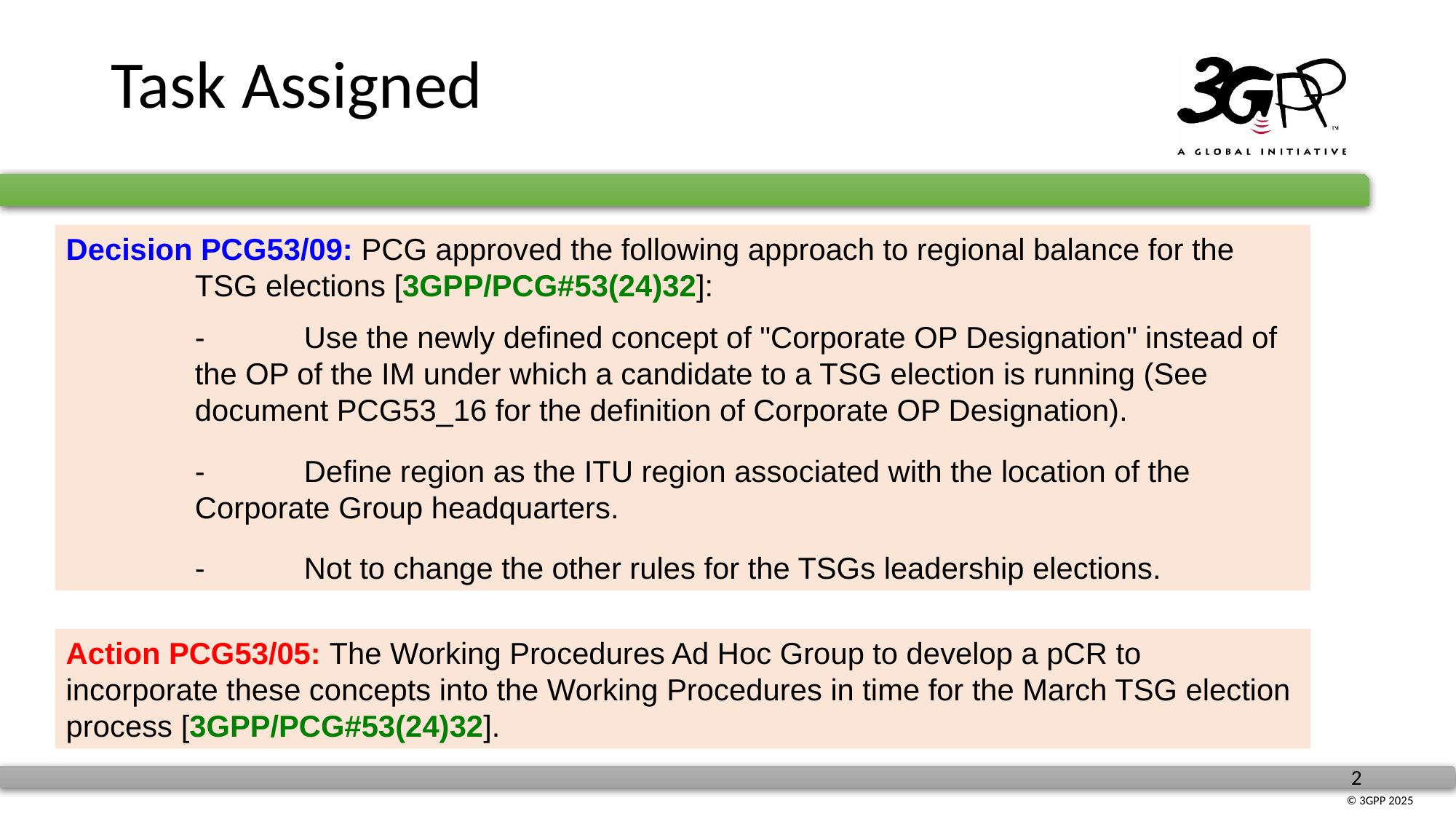

# Task Assigned
Decision PCG53/09: PCG approved the following approach to regional balance for the TSG elections [3GPP/PCG#53(24)32]:
	-	Use the newly defined concept of "Corporate OP Designation" instead of the OP of the IM under which a candidate to a TSG election is running (See document PCG53_16 for the definition of Corporate OP Designation).
	-	Define region as the ITU region associated with the location of the Corporate Group headquarters.
	-	Not to change the other rules for the TSGs leadership elections.
Action PCG53/05: The Working Procedures Ad Hoc Group to develop a pCR to incorporate these concepts into the Working Procedures in time for the March TSG election process [3GPP/PCG#53(24)32].